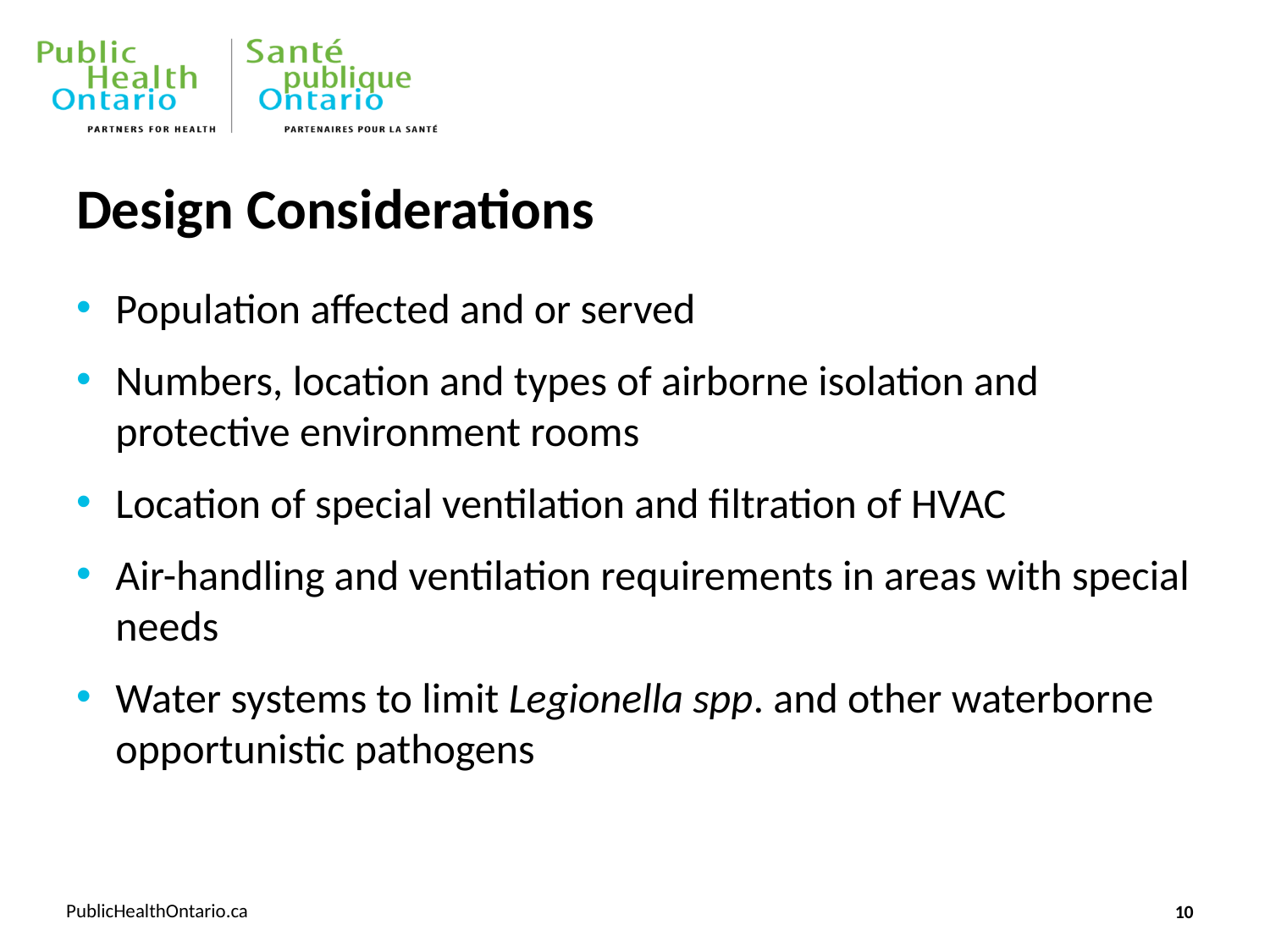

# Design Considerations
Population affected and or served
Numbers, location and types of airborne isolation and protective environment rooms
Location of special ventilation and filtration of HVAC
Air-handling and ventilation requirements in areas with special needs
Water systems to limit Legionella spp. and other waterborne opportunistic pathogens

10